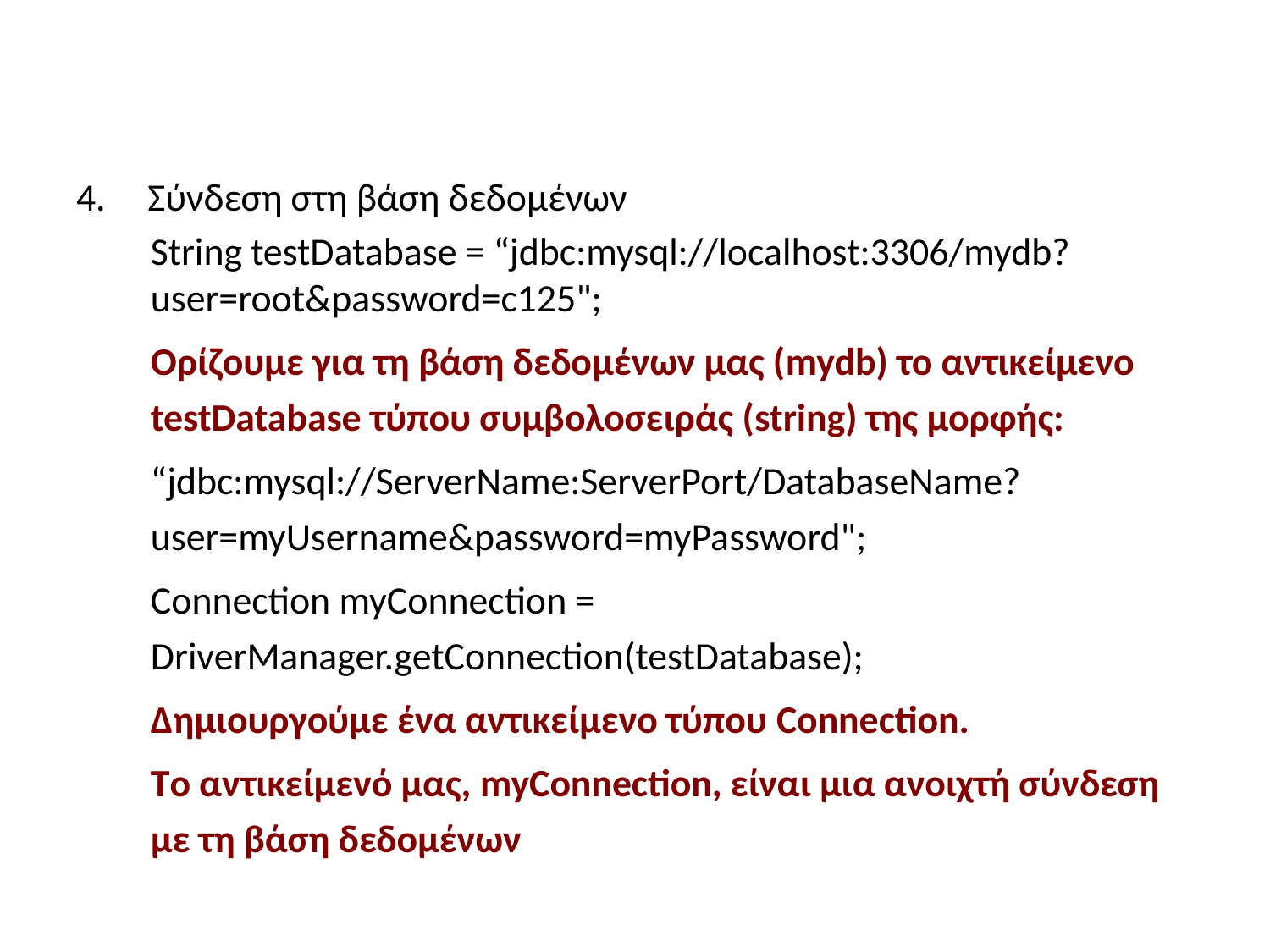

#
Σύνδεση στη βάση δεδομένων
String testDatabase = “jdbc:mysql://localhost:3306/mydb?user=root&password=c125";
Ορίζουμε για τη βάση δεδομένων μας (mydb) το αντικείμενο testDatabase τύπου συμβολοσειράς (string) της μορφής:
“jdbc:mysql://ServerName:ServerPort/DatabaseName?user=myUsername&password=myPassword";
Connection myConnection = DriverManager.getConnection(testDatabase);
Δημιουργούμε ένα αντικείμενο τύπου Connection.
Tο αντικείμενό μας, myConnection, είναι μια ανοιχτή σύνδεση με τη βάση δεδομένων